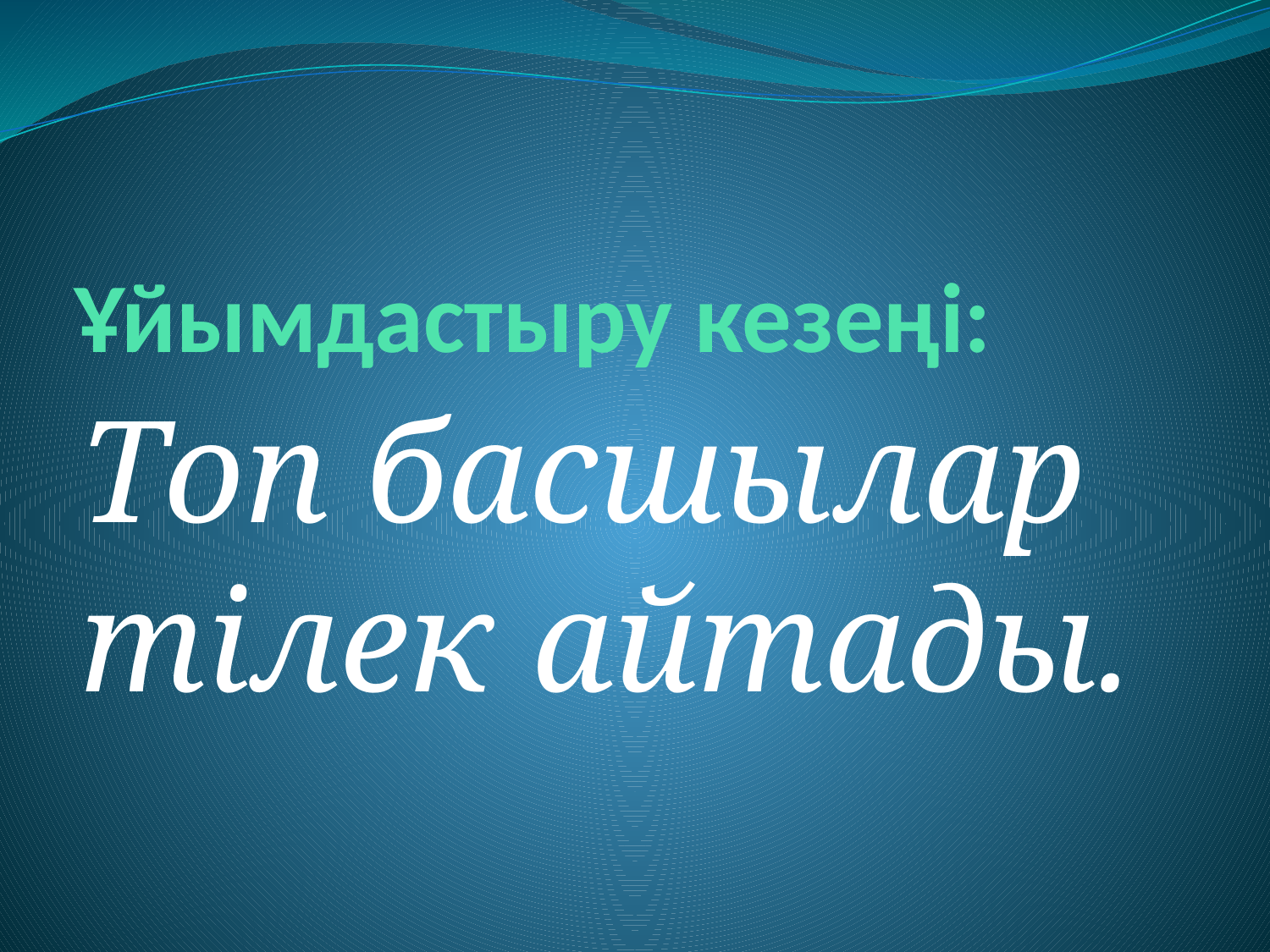

# Ұйымдастыру кезеңі:
Топ басшылар тілек айтады.